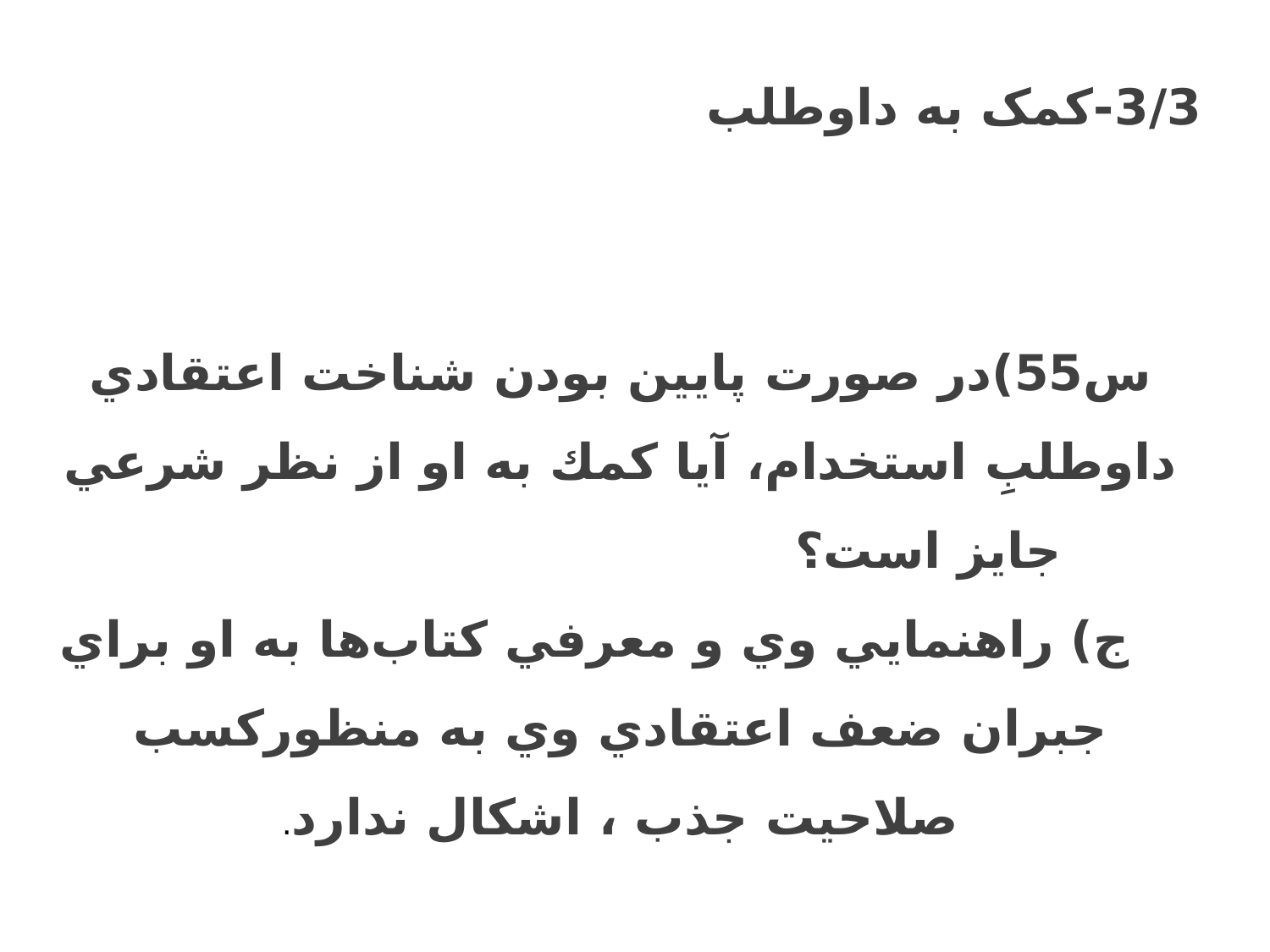

3/3-کمک به داوطلب                                                                                                                                                                           س55)در صورت پايين بودن شناخت اعتقادي داوطلبِ استخدام، آيا كمك به او از نظر شرعي جايز است؟
   ج) راهنمايي وي و معرفي كتاب‌ها به او براي جبران ضعف اعتقادي وي به منظورکسب صلاحيت جذب ، اشكال ندارد.